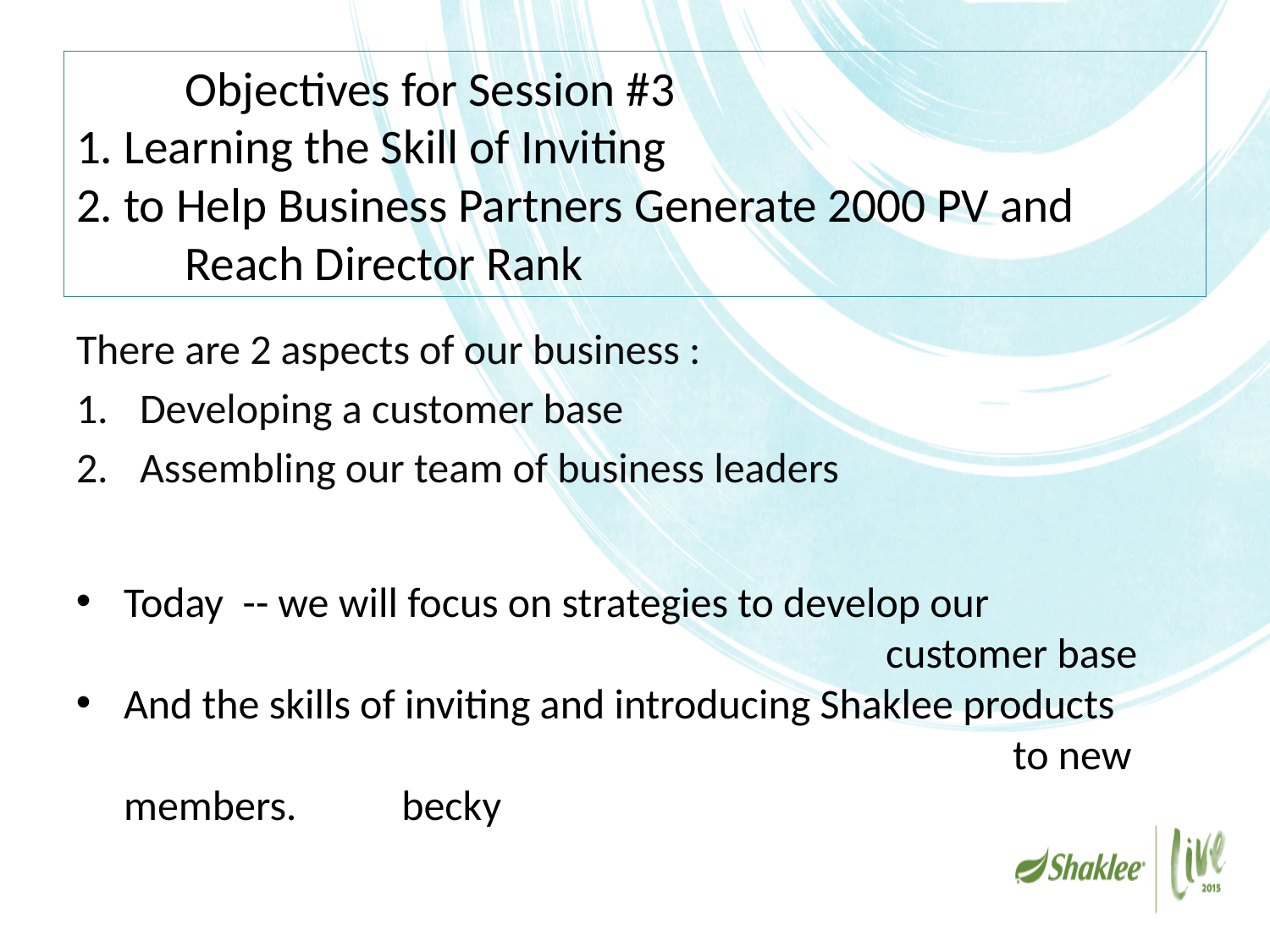

# Objectives for Session #3 1. Learning the Skill of Inviting 2. to Help Business Partners Generate 2000 PV and 					Reach Director Rank
There are 2 aspects of our business :
Developing a customer base
Assembling our team of business leaders

Today  -- we will focus on strategies to develop our 							customer base
And the skills of inviting and introducing Shaklee products 							to new members.           becky